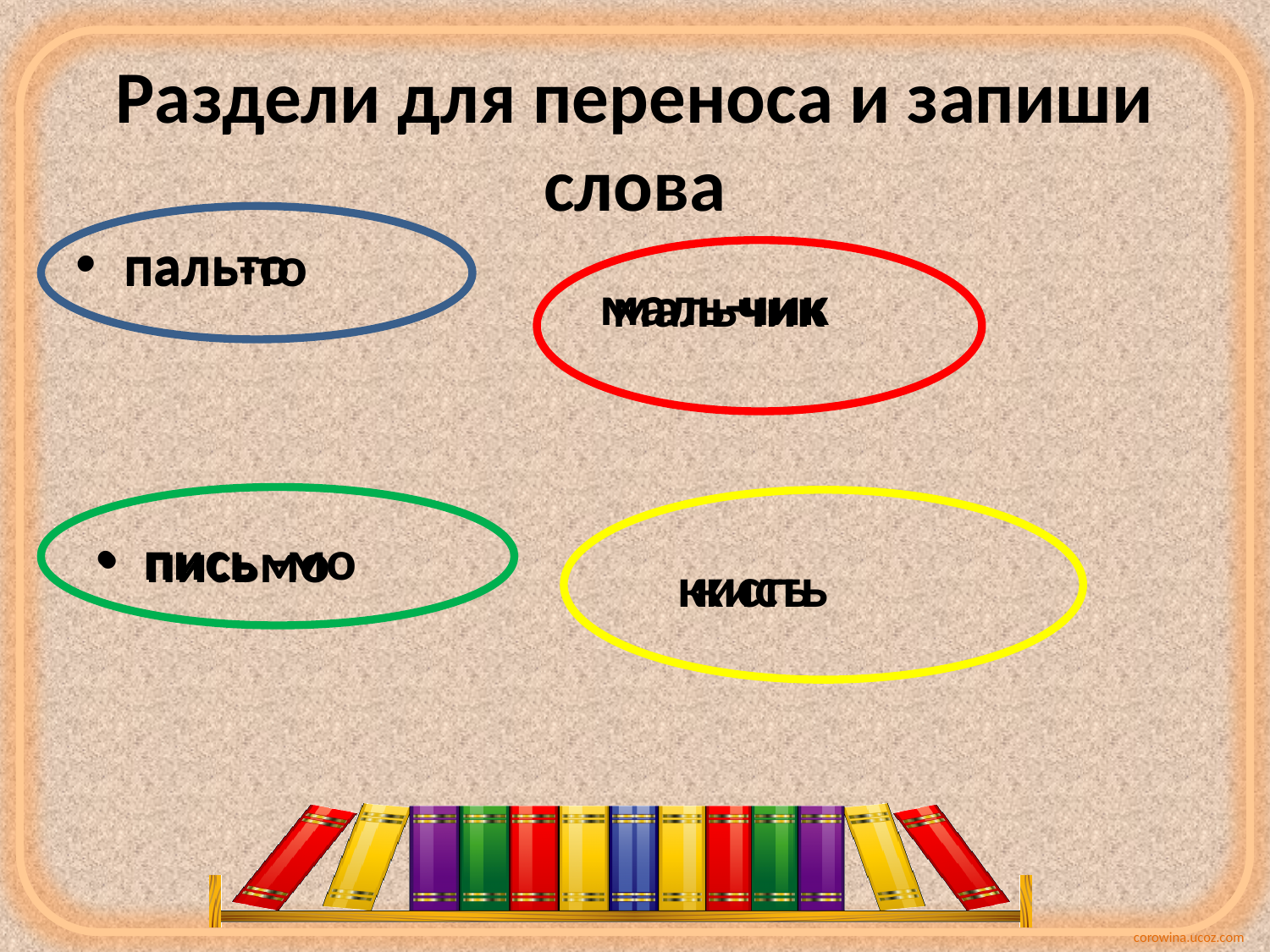

# Раздели для переноса и запиши слова

пальто
паль-то

маль-чик
мальчик

пись -мо
письмо
кисть
кисть